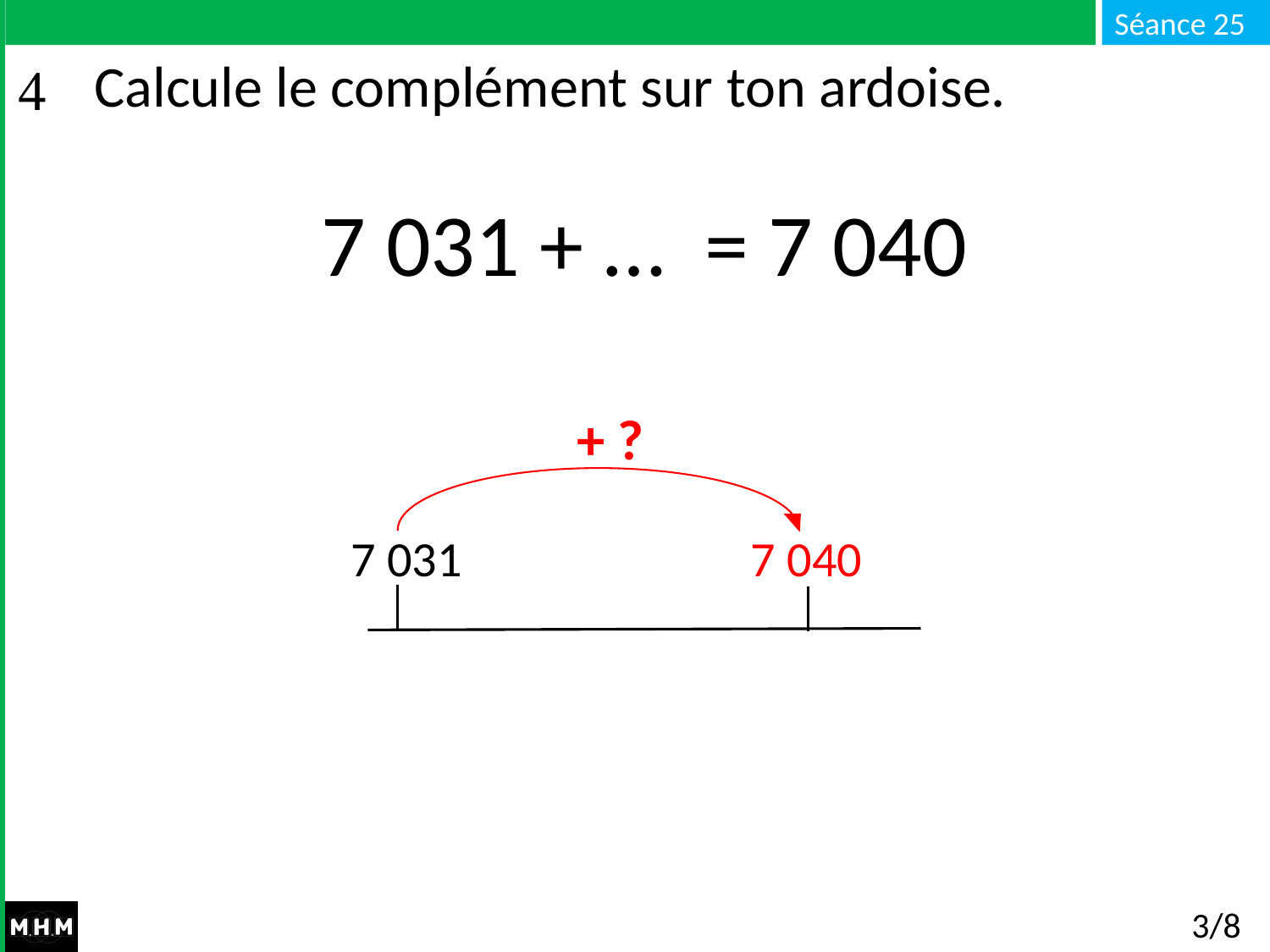

# Calcule le complément sur ton ardoise.
7 031 + …  = 7 040
+ ?

7 031
7 040
3/8